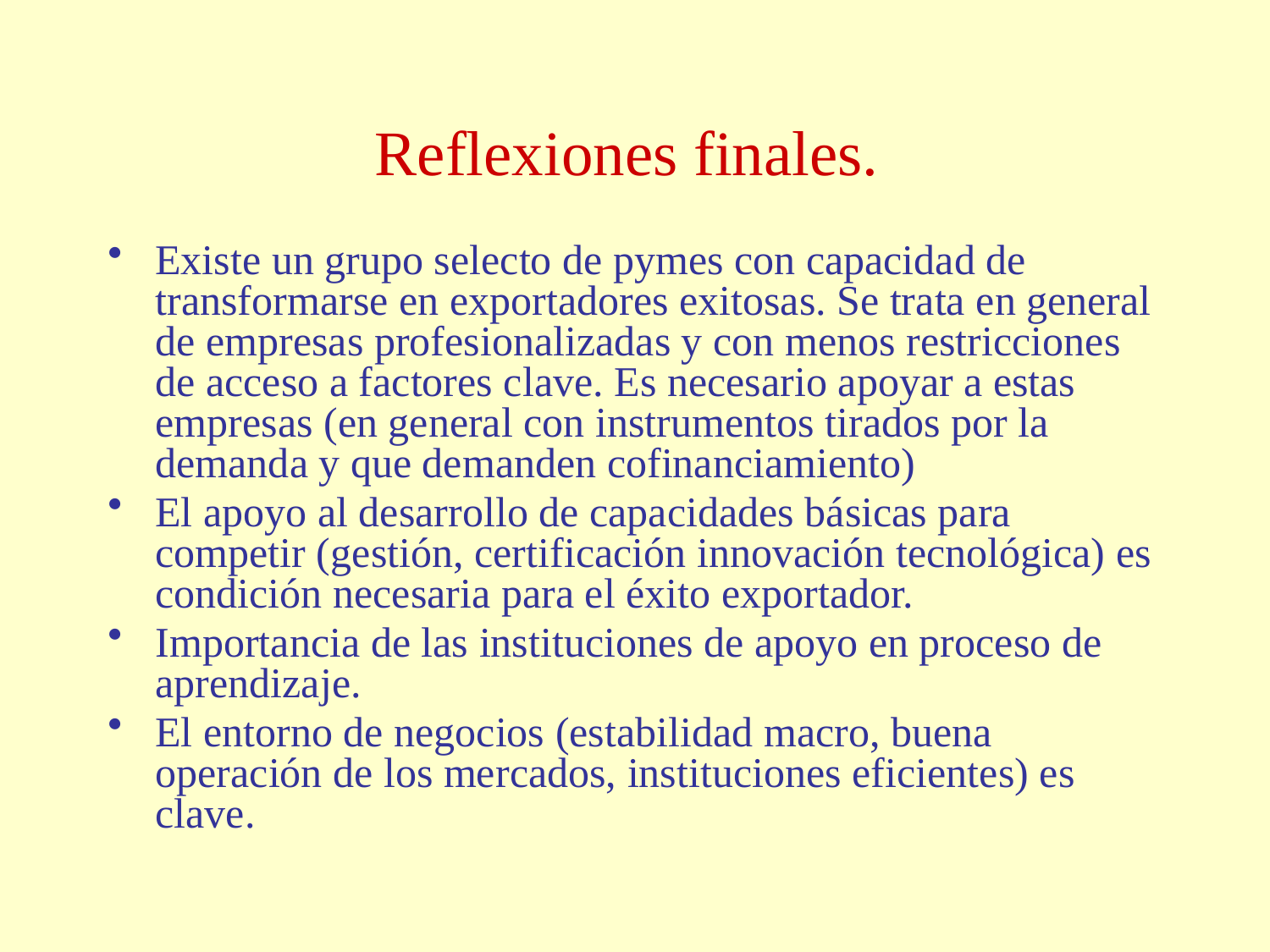

# Reflexiones finales.
Existe un grupo selecto de pymes con capacidad de transformarse en exportadores exitosas. Se trata en general de empresas profesionalizadas y con menos restricciones de acceso a factores clave. Es necesario apoyar a estas empresas (en general con instrumentos tirados por la demanda y que demanden cofinanciamiento)
El apoyo al desarrollo de capacidades básicas para competir (gestión, certificación innovación tecnológica) es condición necesaria para el éxito exportador.
Importancia de las instituciones de apoyo en proceso de aprendizaje.
El entorno de negocios (estabilidad macro, buena operación de los mercados, instituciones eficientes) es clave.